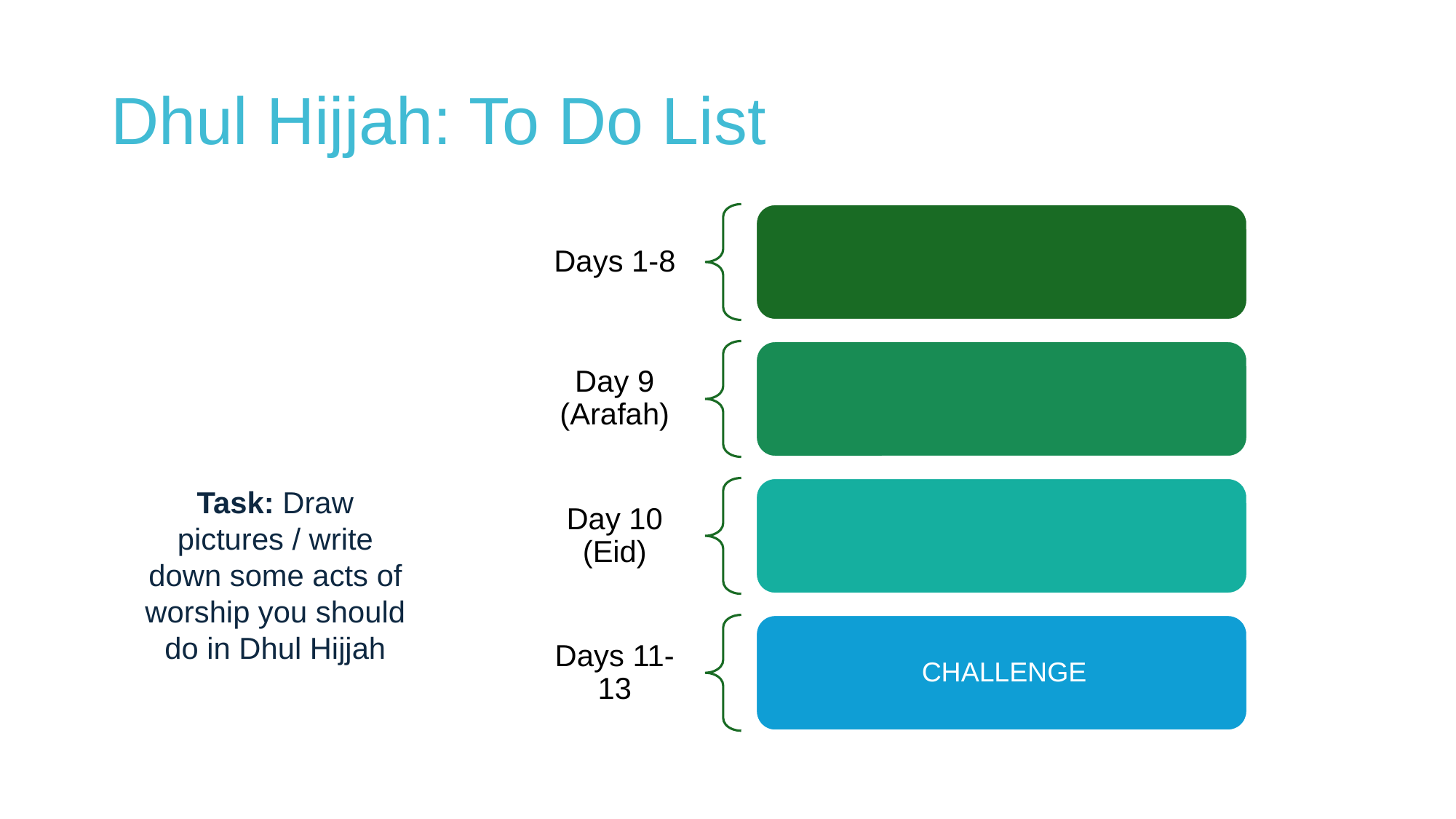

# Dhul Hijjah: To Do List
Days 1-8

Day 9 (Arafah)

Day 10 (Eid)

Days 11-13
CHALLENGE
Task: Draw pictures / write down some acts of worship you should do in Dhul Hijjah